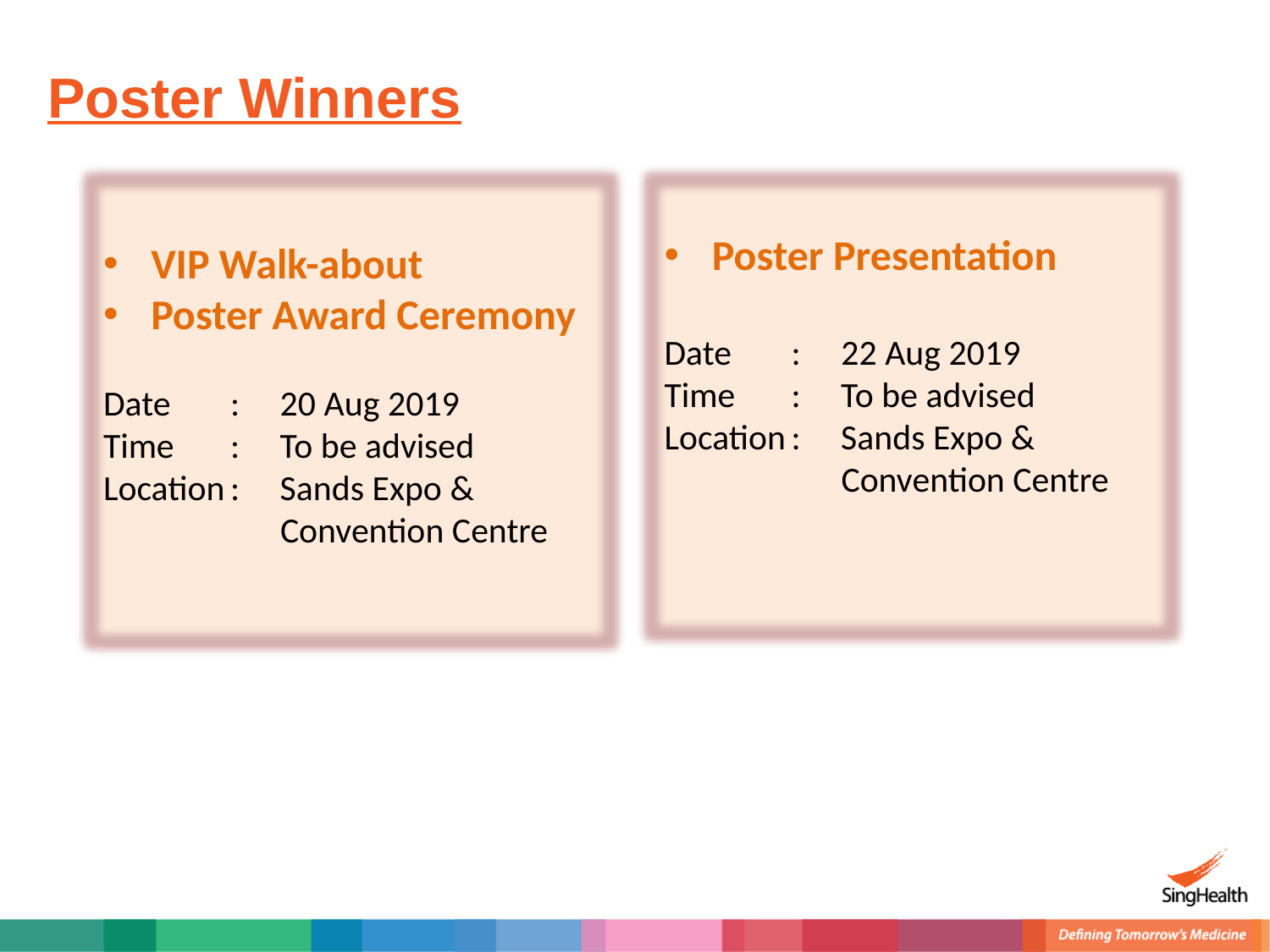

# Poster Winners

VIP Walk-about
Poster Award Ceremony

Date	:     20 Aug 2019
Time	:     To be advised
Location	:     Sands Expo &
                      Convention Centre

Poster Presentation

Date	:     22 Aug 2019
Time	:     To be advised
Location	:     Sands Expo &
                      Convention Centre